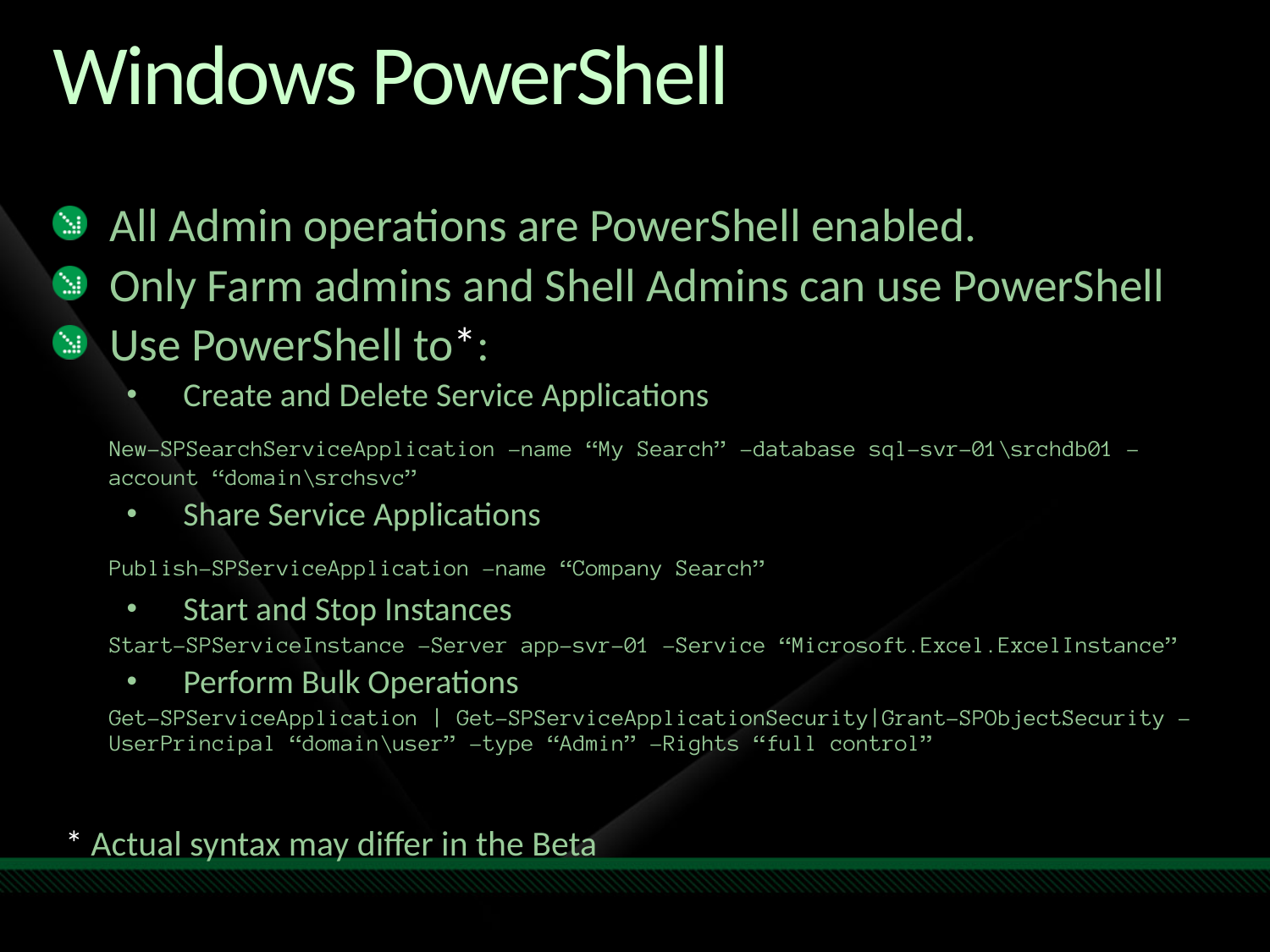

# Windows PowerShell
All Admin operations are PowerShell enabled.
Only Farm admins and Shell Admins can use PowerShell
Use PowerShell to*:
Create and Delete Service Applications
	New-SPSearchServiceApplication –name “My Search” –database sql-svr-01\srchdb01 –account “domain\srchsvc”
Share Service Applications
	Publish-SPServiceApplication –name “Company Search”
Start and Stop Instances
	Start-SPServiceInstance –Server app-svr-01 –Service “Microsoft.Excel.ExcelInstance”
Perform Bulk Operations
	Get-SPServiceApplication | Get-SPServiceApplicationSecurity|Grant-SPObjectSecurity –UserPrincipal “domain\user” –type “Admin” –Rights “full control”

* Actual syntax may differ in the Beta